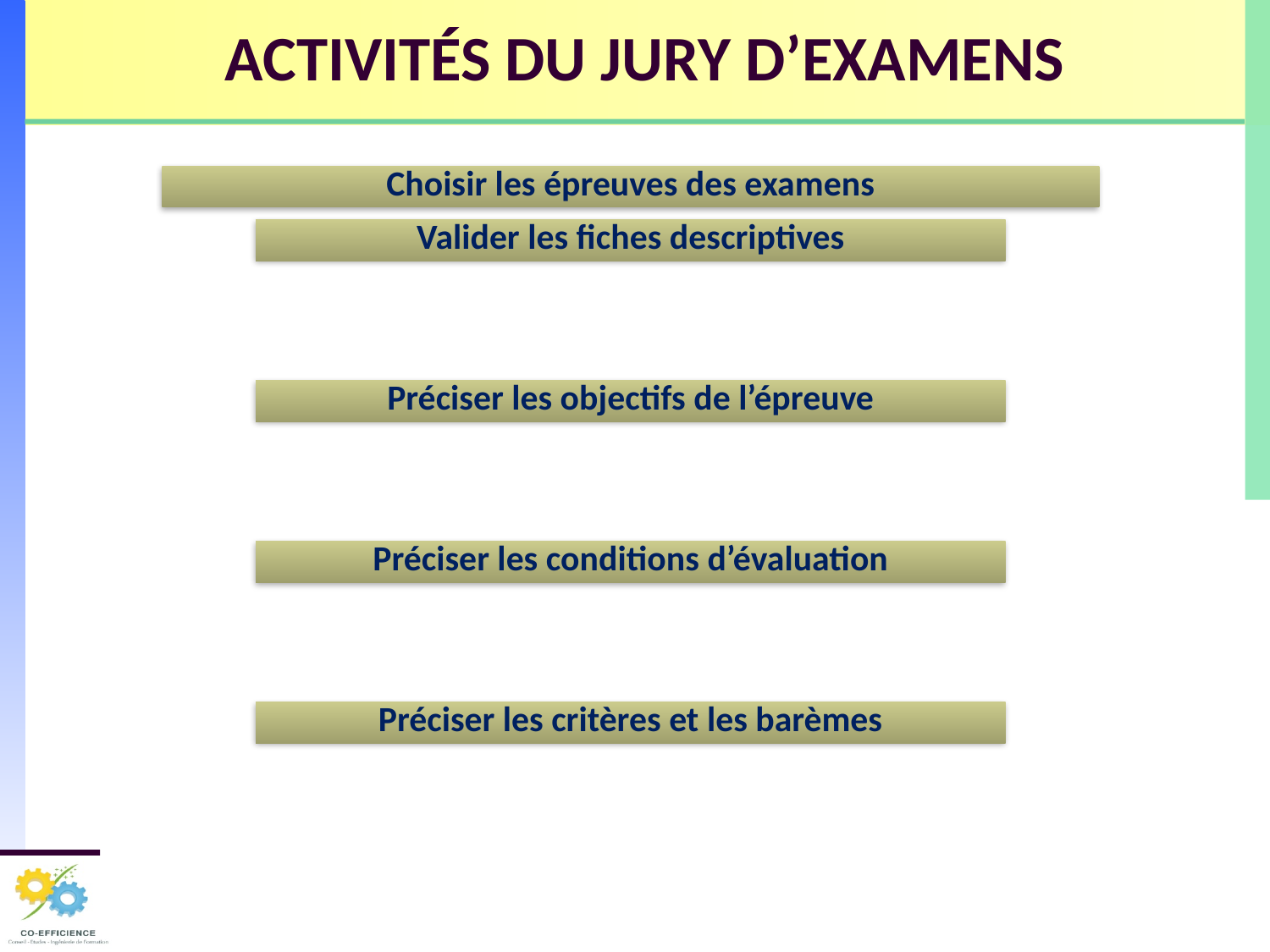

# ACTIVITÉS DU JURY D’EXAMENS
Choisir les épreuves des examens
Valider les fiches descriptives
Préciser les objectifs de l’épreuve
Préciser les conditions d’évaluation
Préciser les critères et les barèmes